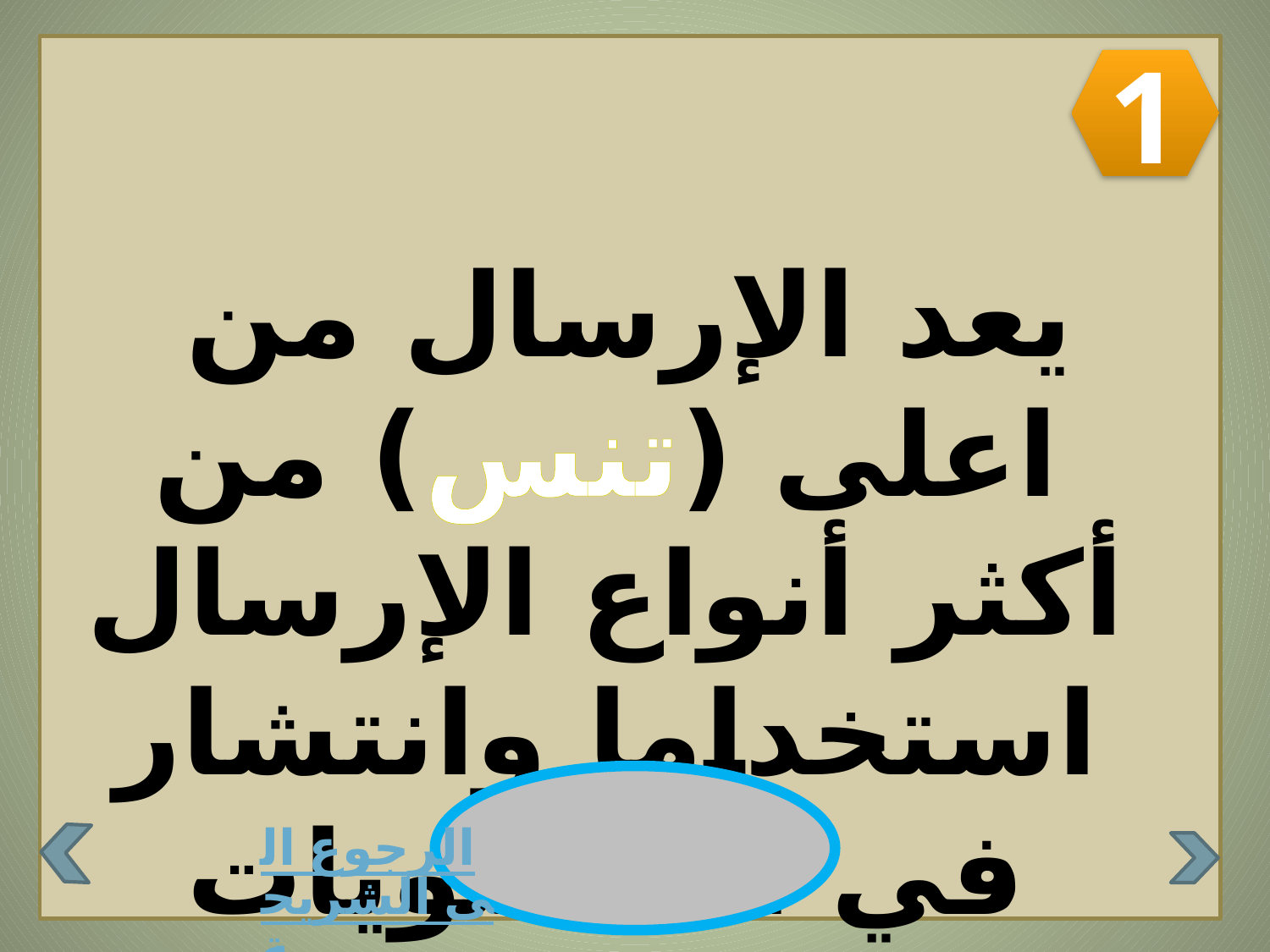

يعد الإرسال من اعلى (تنس) من أكثر أنواع الإرسال استخداما وانتشار في المستويات العلياء .

1
الرجوع الى الشريحة